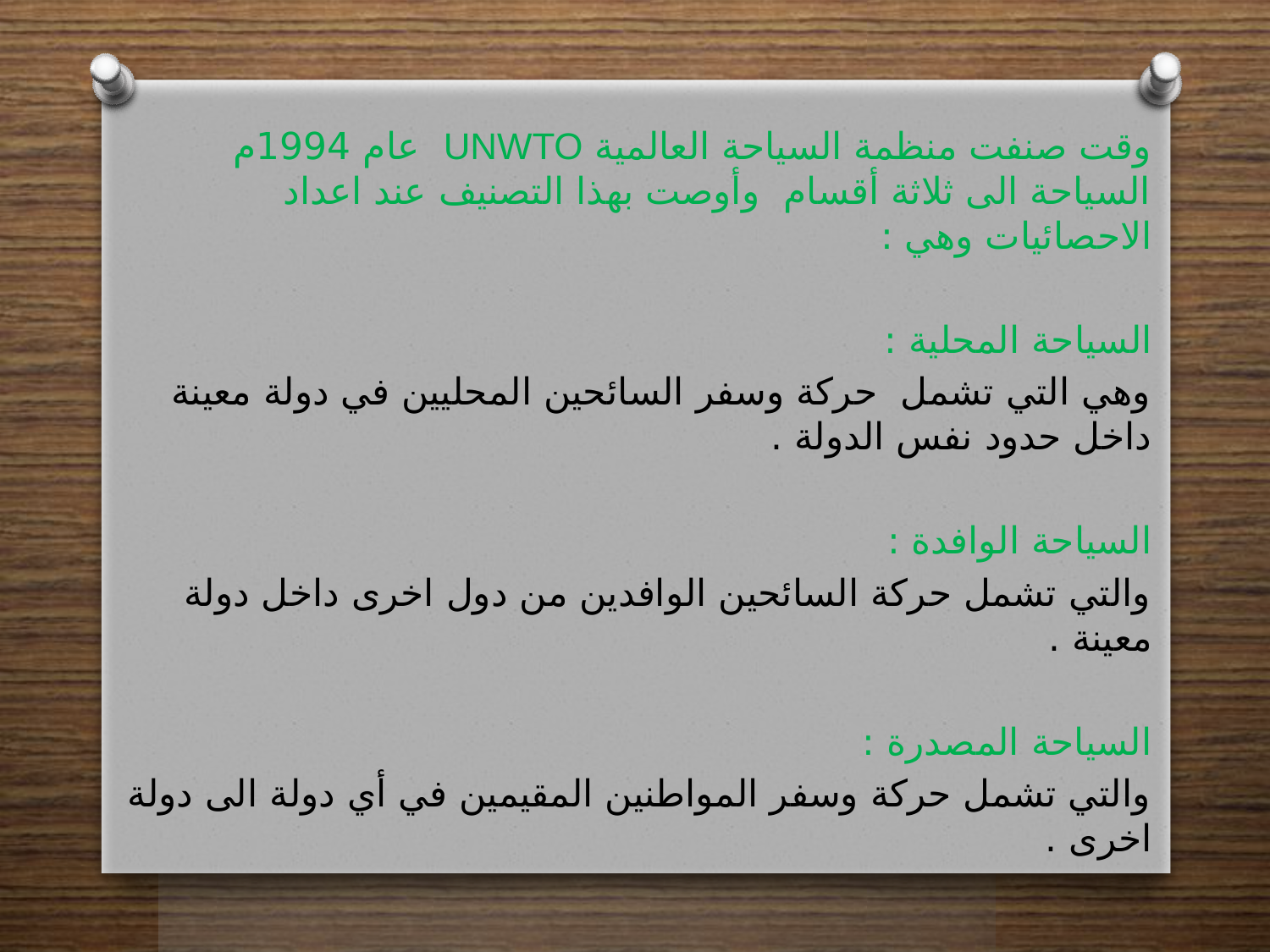

وقت صنفت منظمة السياحة العالمية UNWTO  عام 1994م السياحة الى ثلاثة أقسام  وأوصت بهذا التصنيف عند اعداد الاحصائيات وهي :

السياحة المحلية :
وهي التي تشمل  حركة وسفر السائحين المحليين في دولة معينة داخل حدود نفس الدولة .

السياحة الوافدة :
والتي تشمل حركة السائحين الوافدين من دول اخرى داخل دولة معينة .

السياحة المصدرة :
والتي تشمل حركة وسفر المواطنين المقيمين في أي دولة الى دولة اخرى .